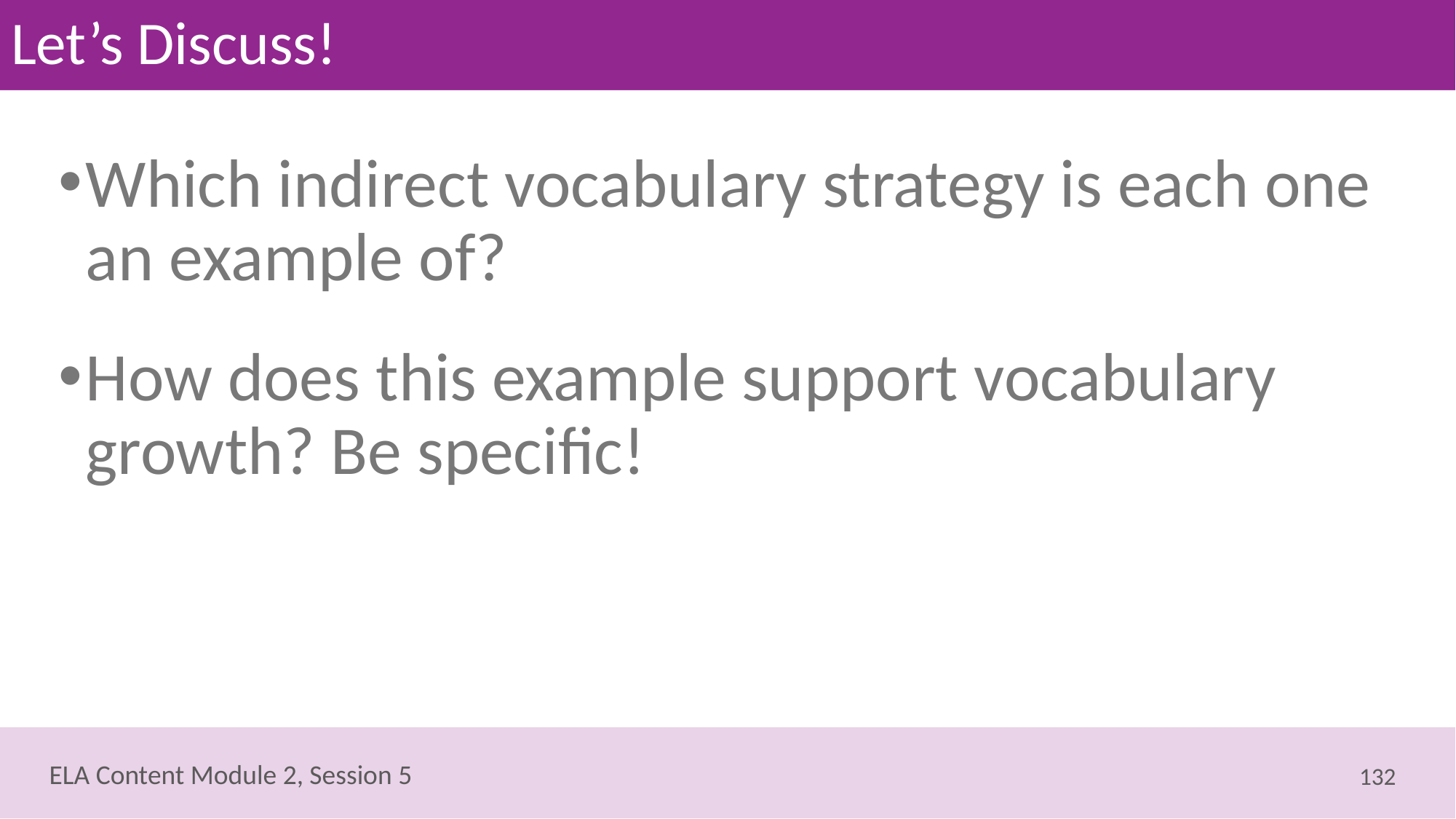

# Let’s Discuss!
Which indirect vocabulary strategy is each one an example of?

How does this example support vocabulary growth? Be specific!
132